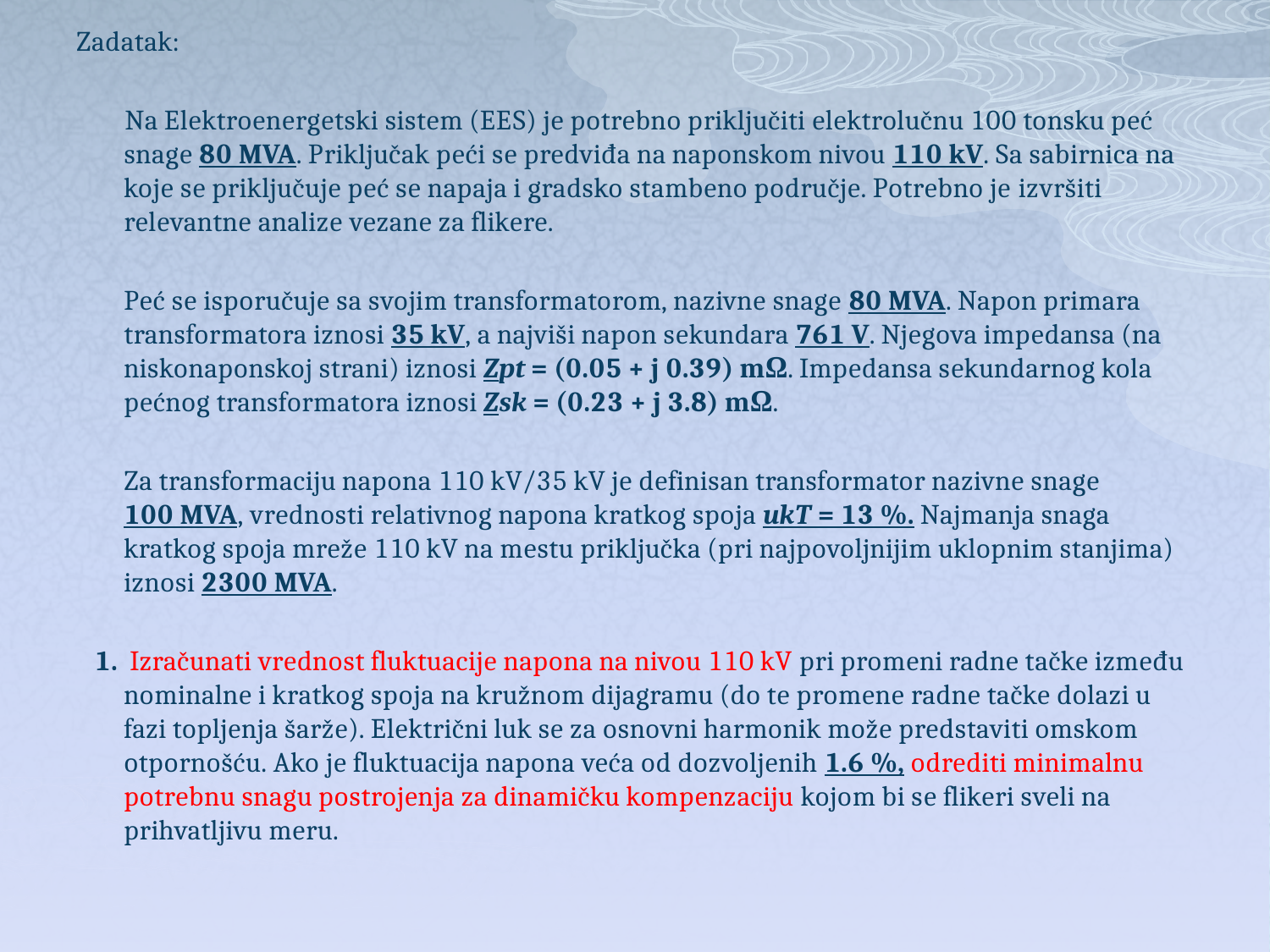

# Zadatak:

        Na Elektroenergetski sistem (EES) je potrebno priključiti elektrolučnu 100 tonsku peć snage 80 MVA. Priključak peći se predviđa na naponskom nivou 110 kV. Sa sabirnica na koje se priključuje peć se napaja i gradsko stambeno područje. Potrebno je izvršiti relevantne analize vezane za flikere.

	Peć se isporučuje sa svojim transformatorom, nazivne snage 80 MVA. Napon primara transformatora iznosi 35 kV, a najviši napon sekundara 761 V. Njegova impedansa (na niskonaponskoj strani) iznosi Zpt = (0.05 + j 0.39) mΩ. Impedansa sekundarnog kola pećnog transformatora iznosi Zsk = (0.23 + j 3.8) mΩ.

	Za transformaciju napona 110 kV/35 kV je definisan transformator nazivne snage 100 MVA, vrednosti relativnog napona kratkog spoja ukT = 13 %. Najmanja snaga kratkog spoja mreže 110 kV na mestu priključka (pri najpovoljnijim uklopnim stanjima) iznosi 2300 MVA.

   1.  Izračunati vrednost fluktuacije napona na nivou 110 kV pri promeni radne tačke između nominalne i kratkog spoja na kružnom dijagramu (do te promene radne tačke dolazi u fazi topljenja šarže). Električni luk se za osnovni harmonik može predstaviti omskom otpornošću. Ako je fluktuacija napona veća od dozvoljenih 1.6 %, odrediti minimalnu potrebnu snagu postrojenja za dinamičku kompenzaciju kojom bi se flikeri sveli na prihvatljivu meru.